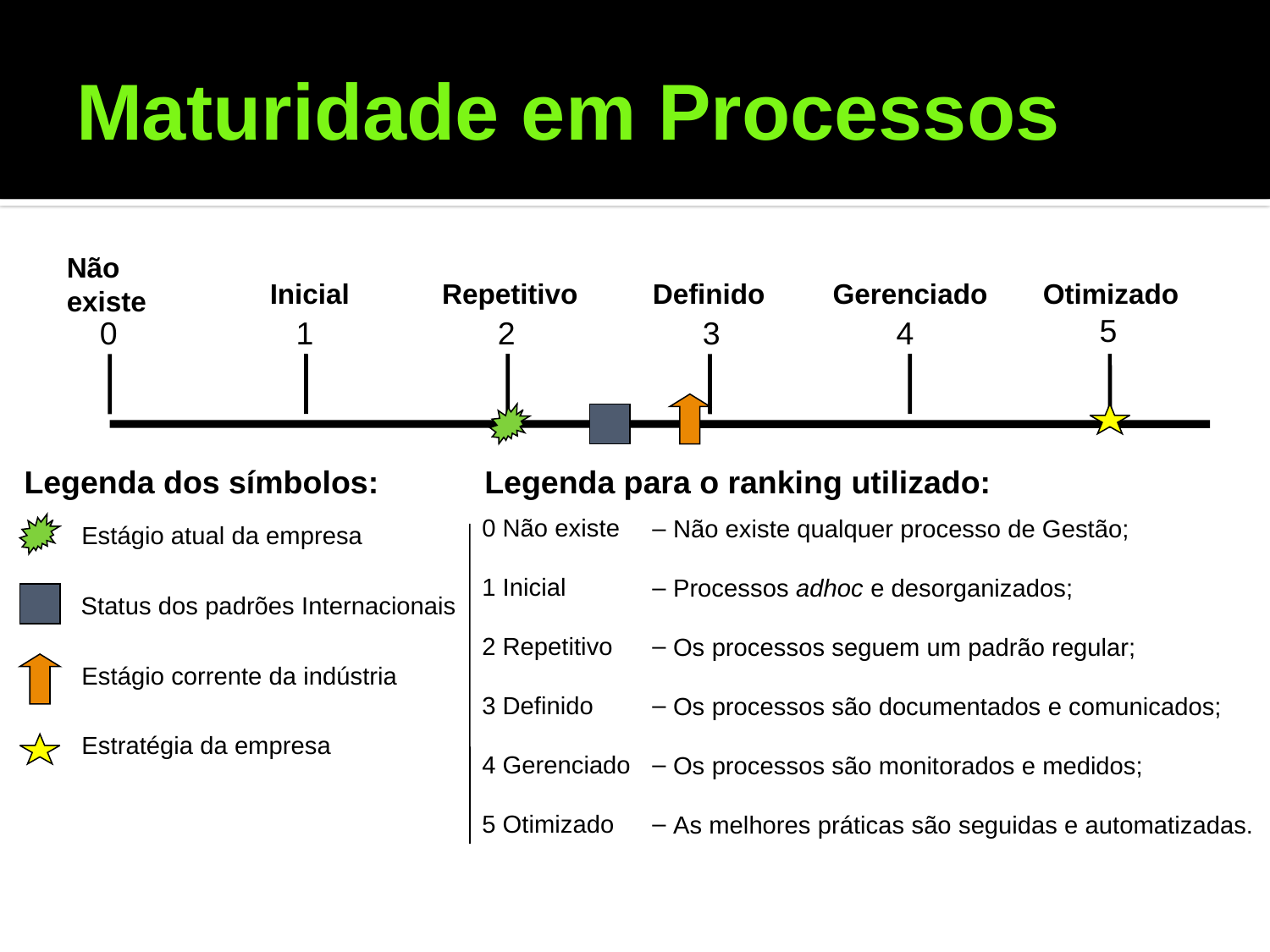

# Maturidade em Processos
Não
existe
Inicial
Repetitivo
Definido
Gerenciado
Otimizado
5
0
1
2
3
4

Legenda dos símbolos:
0 Não existe

1 Inicial

2 Repetitivo

3 Definido

4 Gerenciado

5 Otimizado
Estágio atual da empresa

Status dos padrões Internacionais

Estágio corrente da indústria

Estratégia da empresa

 Não existe qualquer processo de Gestão;

 Processos adhoc e desorganizados;

 Os processos seguem um padrão regular;

 Os processos são documentados e comunicados;

 Os processos são monitorados e medidos;

 As melhores práticas são seguidas e automatizadas.
Legenda para o ranking utilizado: